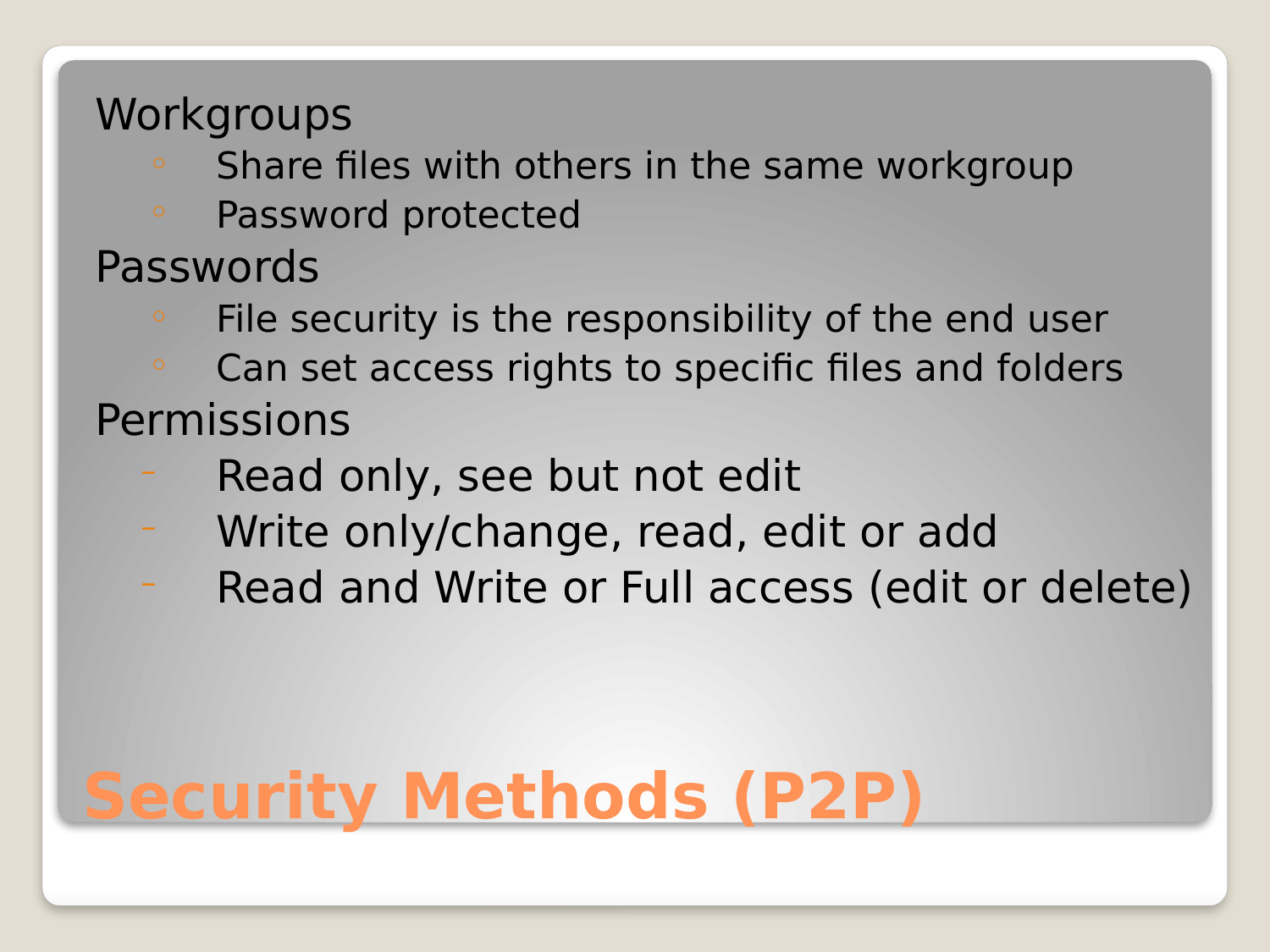

Workgroups
Share files with others in the same workgroup
Password protected
Passwords
File security is the responsibility of the end user
Can set access rights to specific files and folders
Permissions
Read only, see but not edit
Write only/change, read, edit or add
Read and Write or Full access (edit or delete)

# Security Methods (P2P)